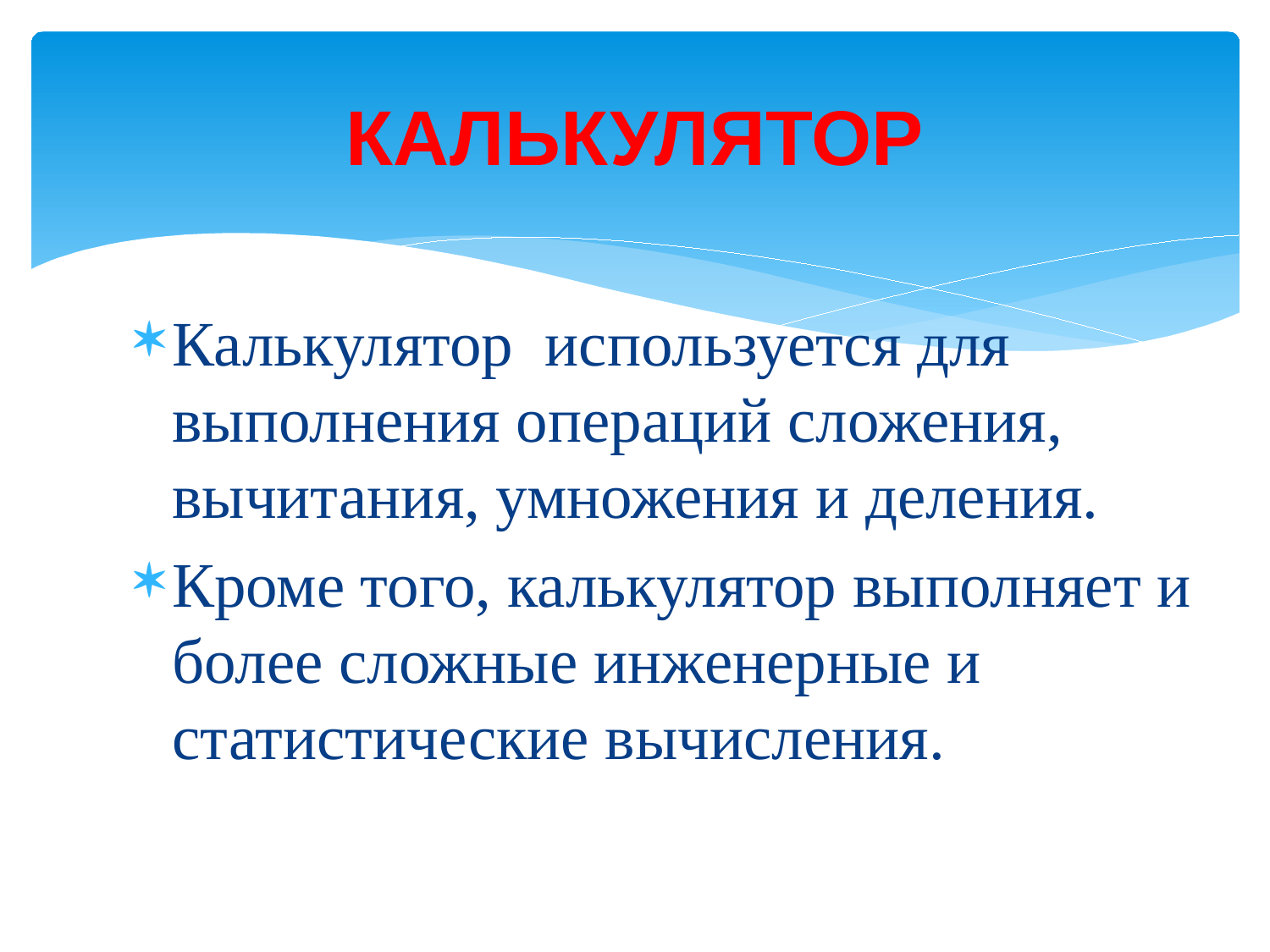

# КАЛЬКУЛЯТОР
Калькулятор  используется для выполнения операций сложения, вычитания, умножения и деления.
Кроме того, калькулятор выполняет и более сложные инженерные и статистические вычисления.